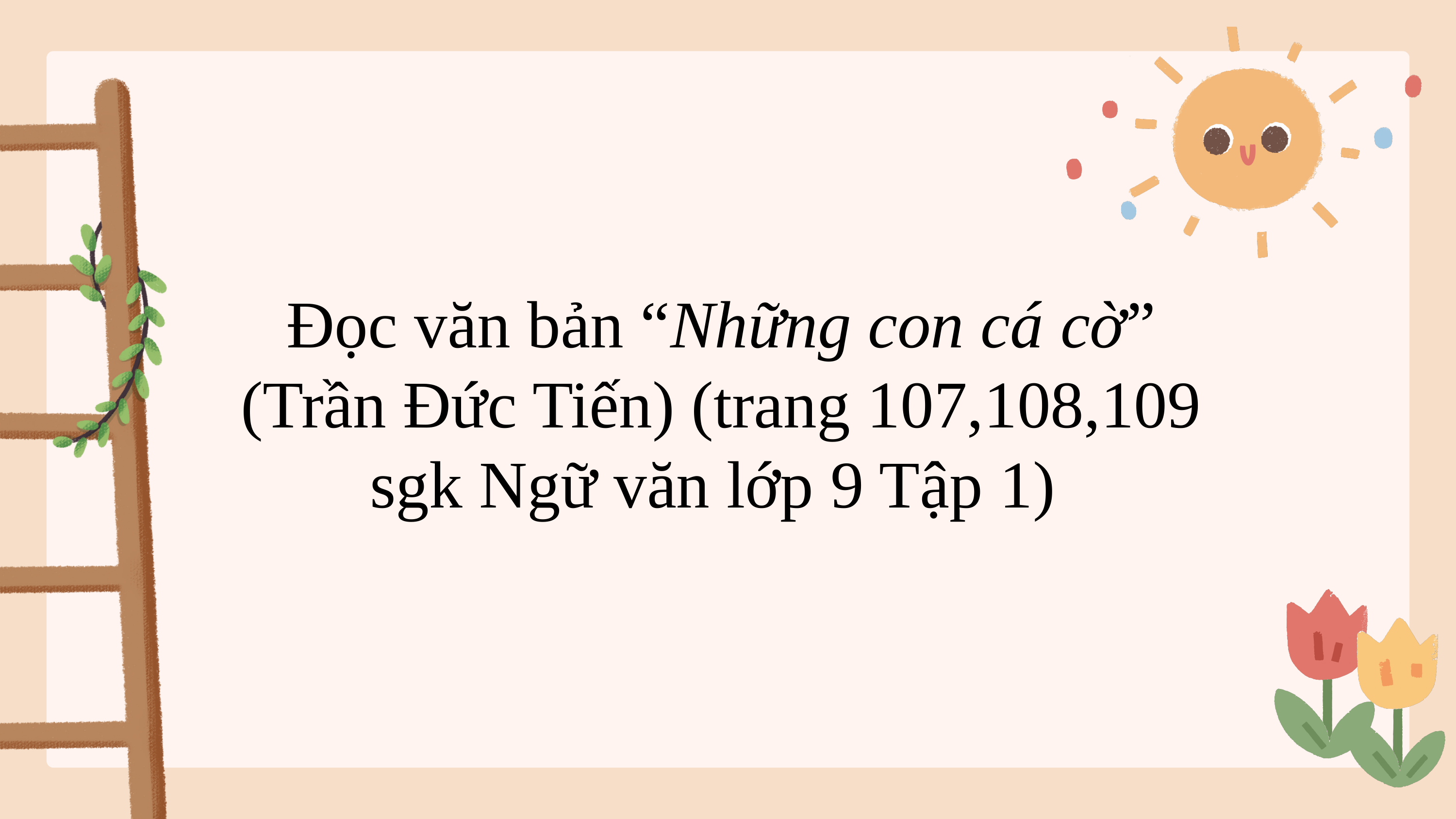

Đọc văn bản “Những con cá cờ” (Trần Đức Tiến) (trang 107,108,109 sgk Ngữ văn lớp 9 Tập 1)